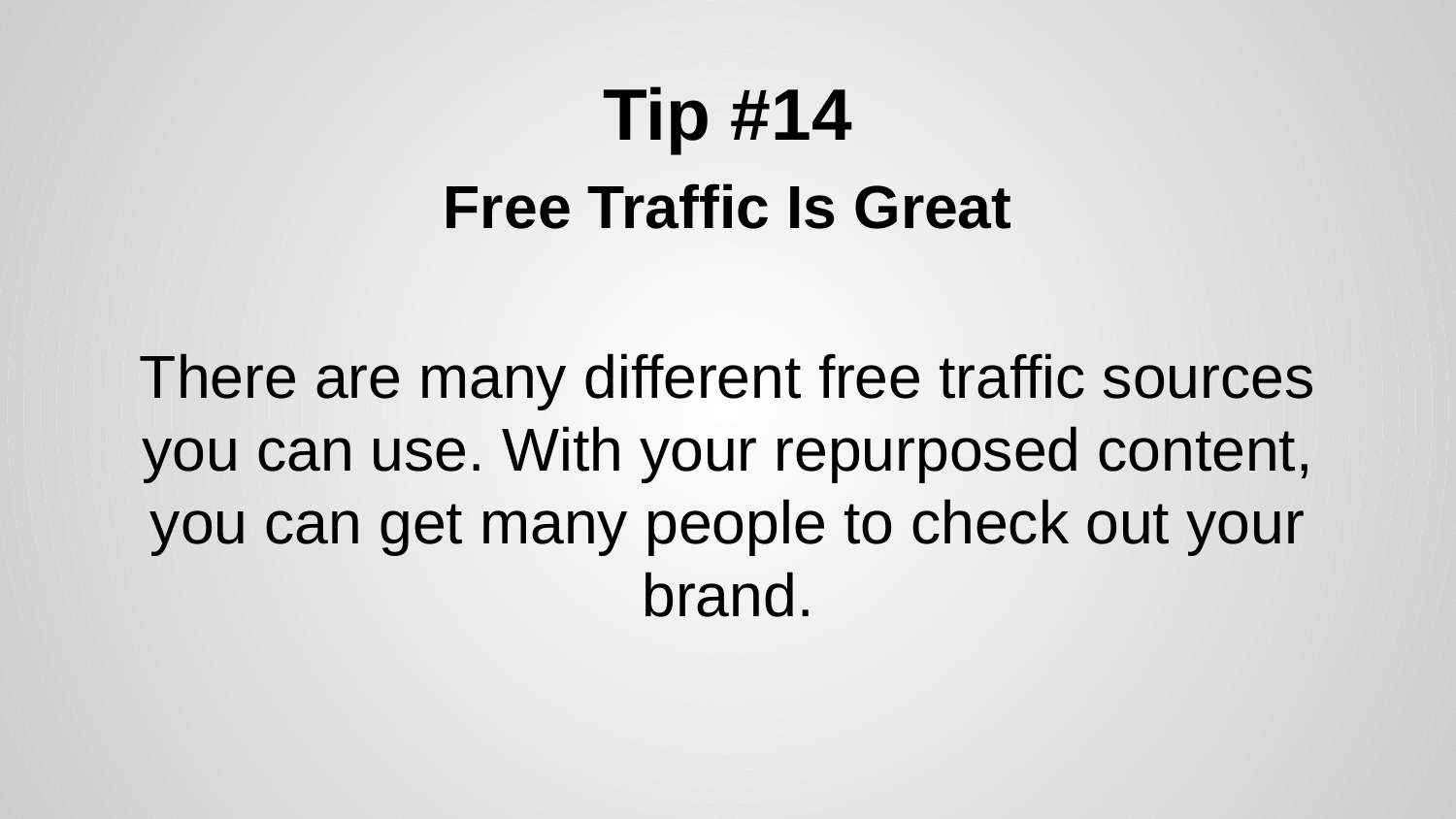

# Tip #14

Free Traffic Is Great

There are many different free traffic sources you can use. With your repurposed content, you can get many people to check out your brand.